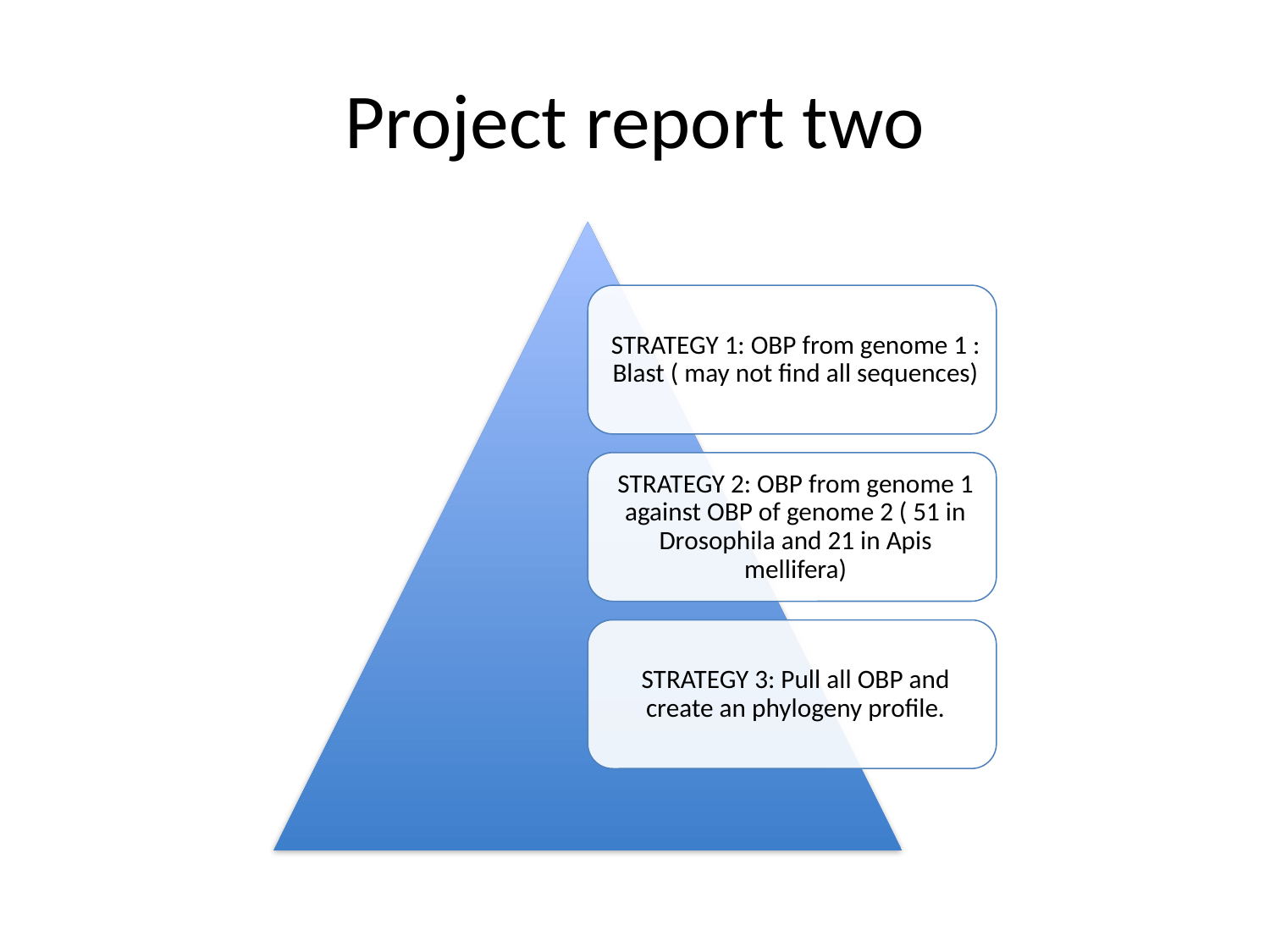

# Project report two
STRATEGY 1: OBP from genome 1 : Blast ( may not find all sequences)
STRATEGY 2: OBP from genome 1 against OBP of genome 2 ( 51 in Drosophila and 21 in Apis mellifera)
STRATEGY 3: Pull all OBP and create an phylogeny profile.